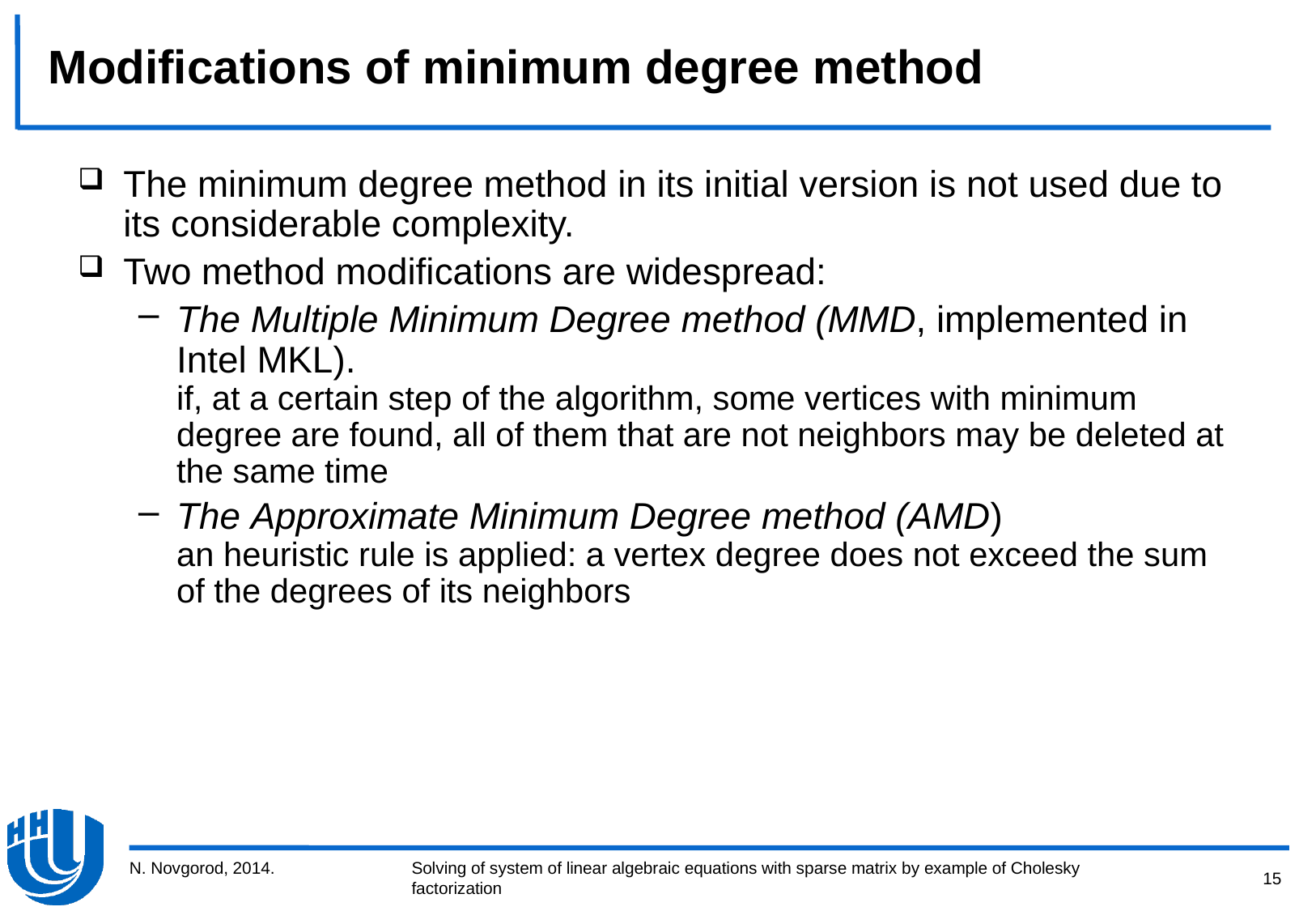

# Modifications of minimum degree method
The minimum degree method in its initial version is not used due to its considerable complexity.
Two method modifications are widespread:
The Multiple Minimum Degree method (MMD, implemented in Intel MKL).
if, at a certain step of the algorithm, some vertices with minimum degree are found, all of them that are not neighbors may be deleted at the same time
The Approximate Minimum Degree method (AMD)
an heuristic rule is applied: a vertex degree does not exceed the sum of the degrees of its neighbors
N. Novgorod, 2014.

15
Solving of system of linear algebraic equations with sparse matrix by example of Cholesky factorization